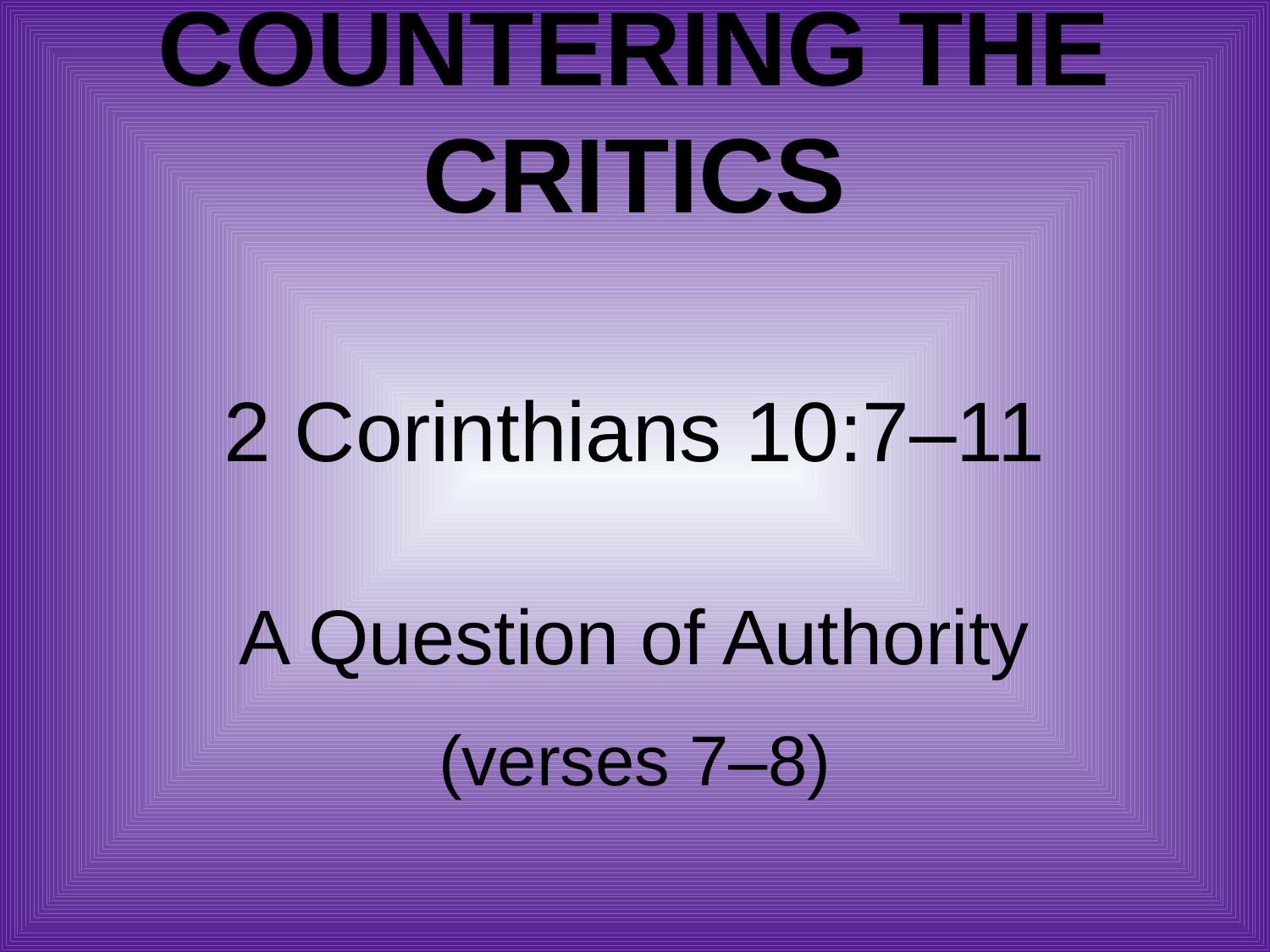

# Countering the Critics
2 Corinthians 10:7–11

A Question of Authority
(verses 7–8)